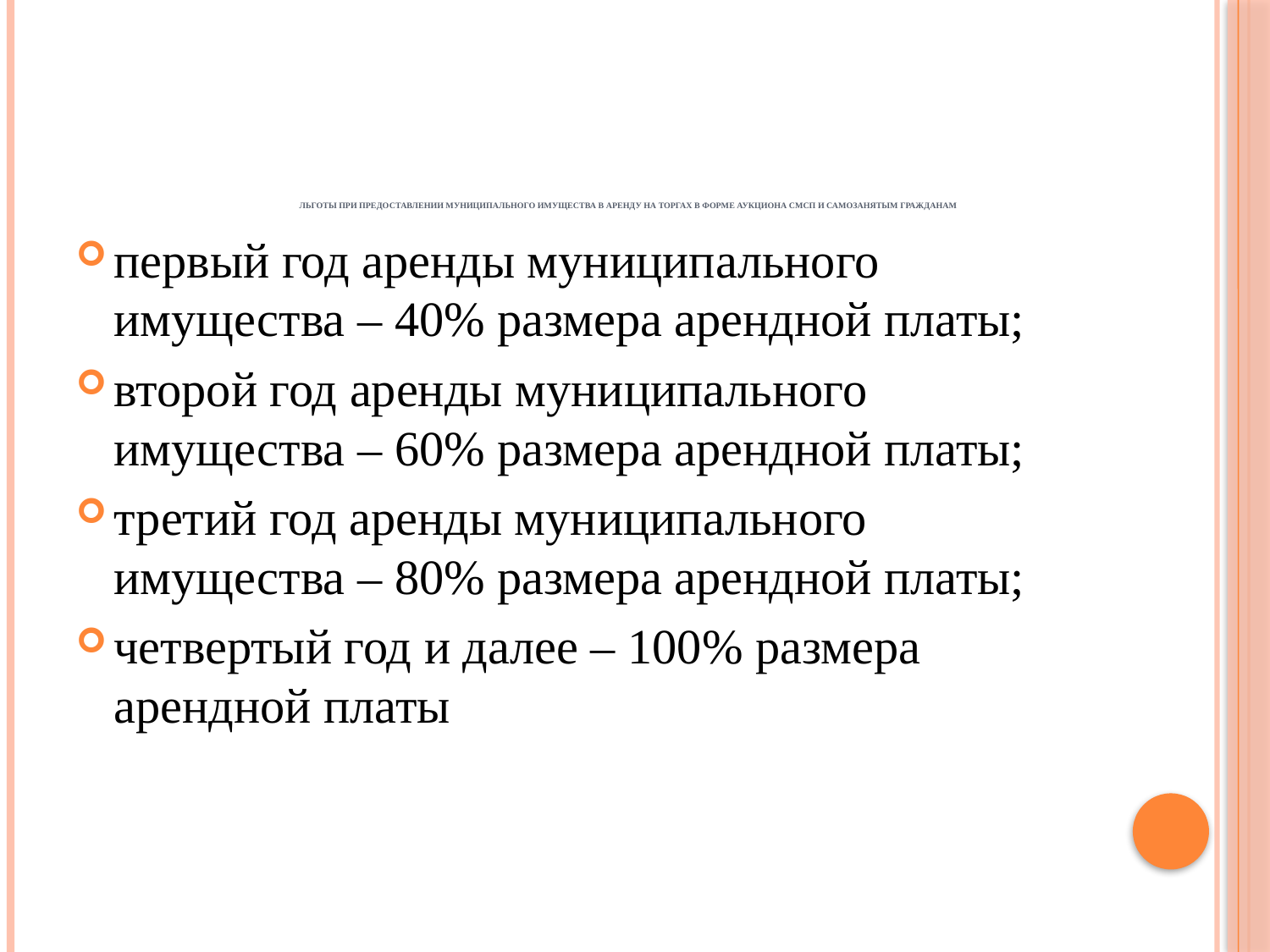

# Льготы при предоставлении муниципального имущества в аренду на торгах в форме аукциона СМСП и самозанятым гражданам
первый год аренды муниципального имущества – 40% размера арендной платы;
второй год аренды муниципального имущества – 60% размера арендной платы;
третий год аренды муниципального имущества – 80% размера арендной платы;
четвертый год и далее – 100% размера арендной платы